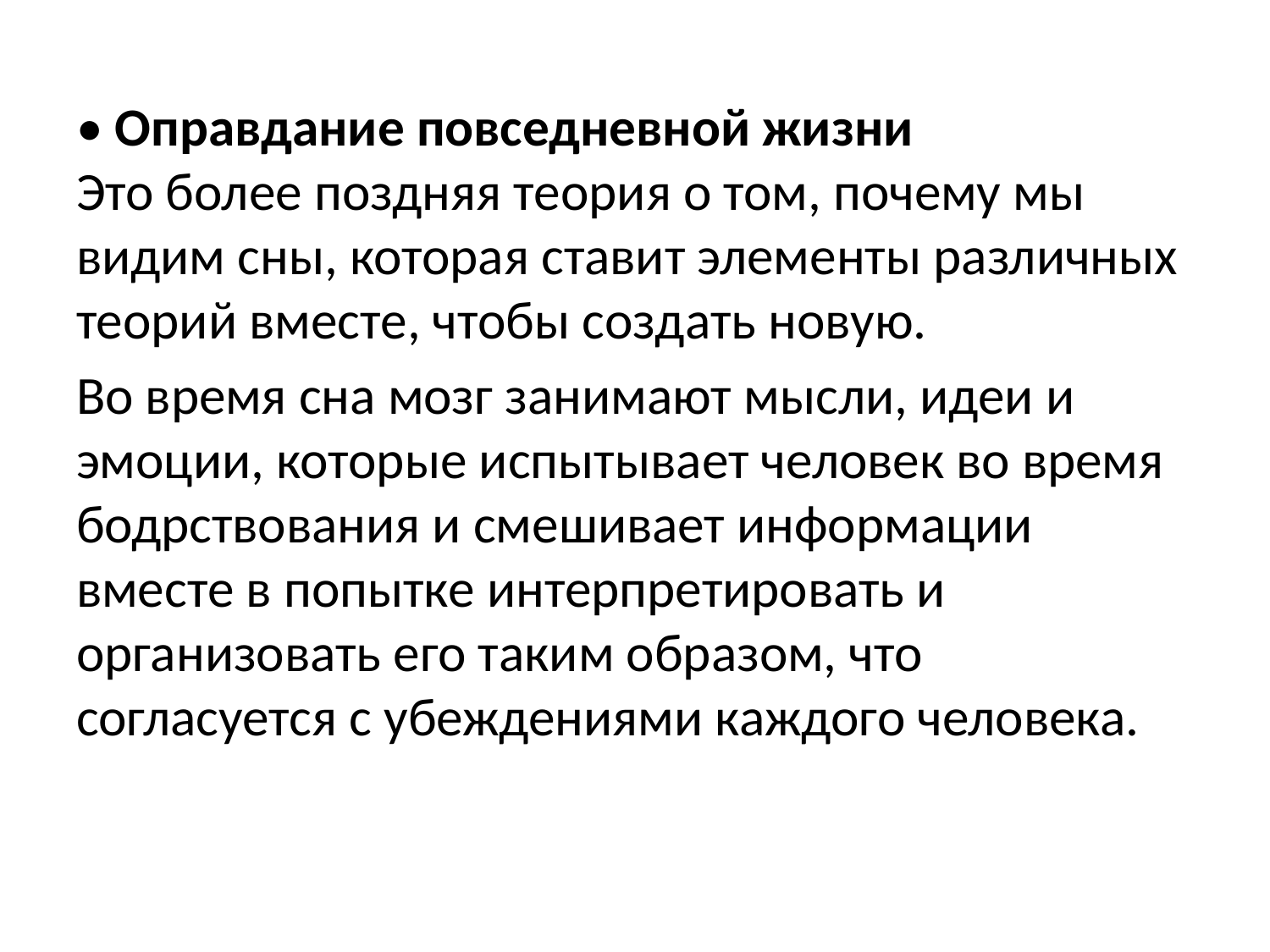

• Оправдание повседневной жизни
Это более поздняя теория о том, почему мы видим сны, которая ставит элементы различных теорий вместе, чтобы создать новую.
Во время сна мозг занимают мысли, идеи и эмоции, которые испытывает человек во время бодрствования и смешивает информации вместе в попытке интерпретировать и организовать его таким образом, что согласуется с убеждениями каждого человека.